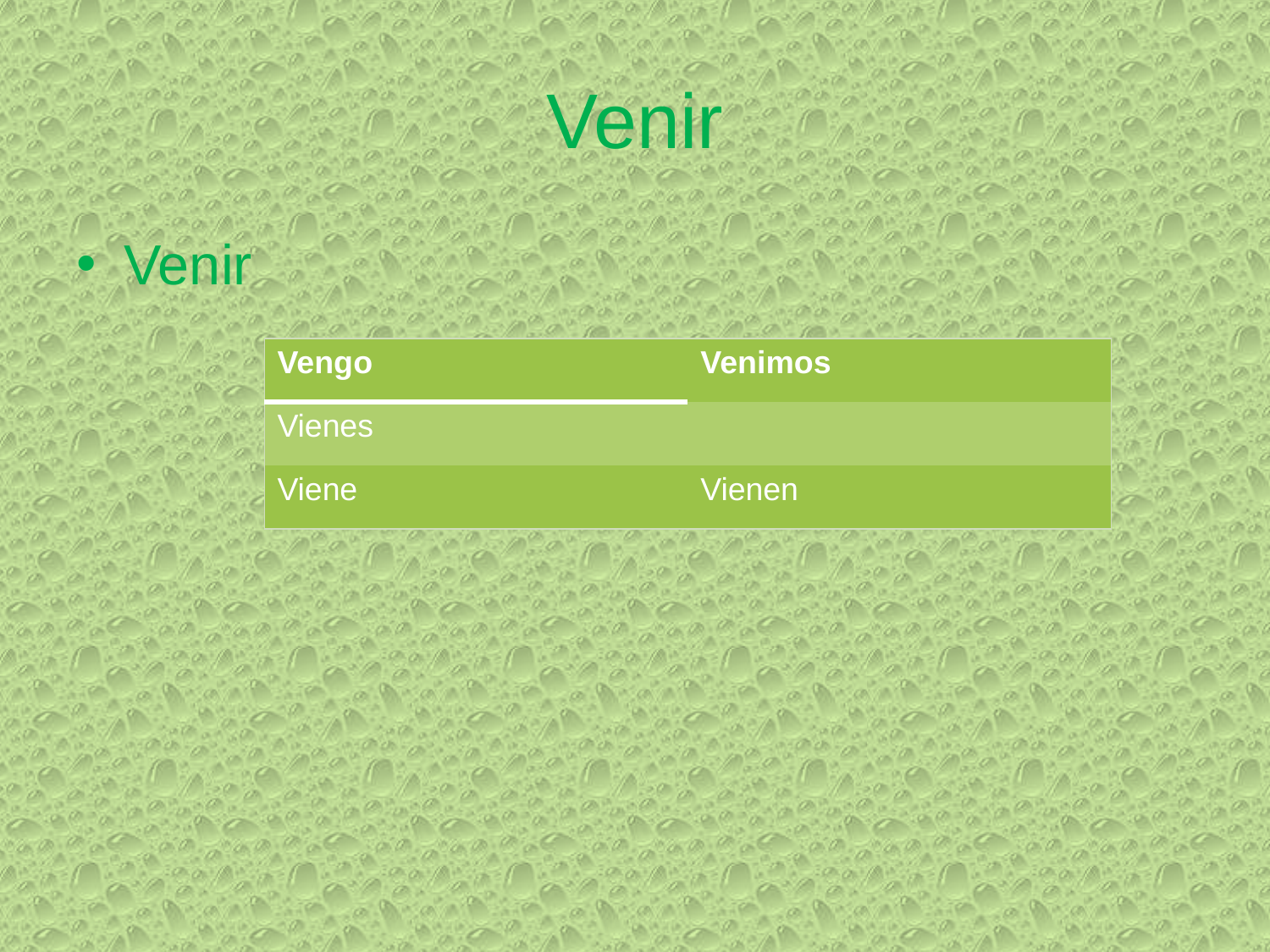

# Venir
Venir

| Vengo | Venimos |
| --- | --- |
| Vienes |  |
| Viene | Vienen |